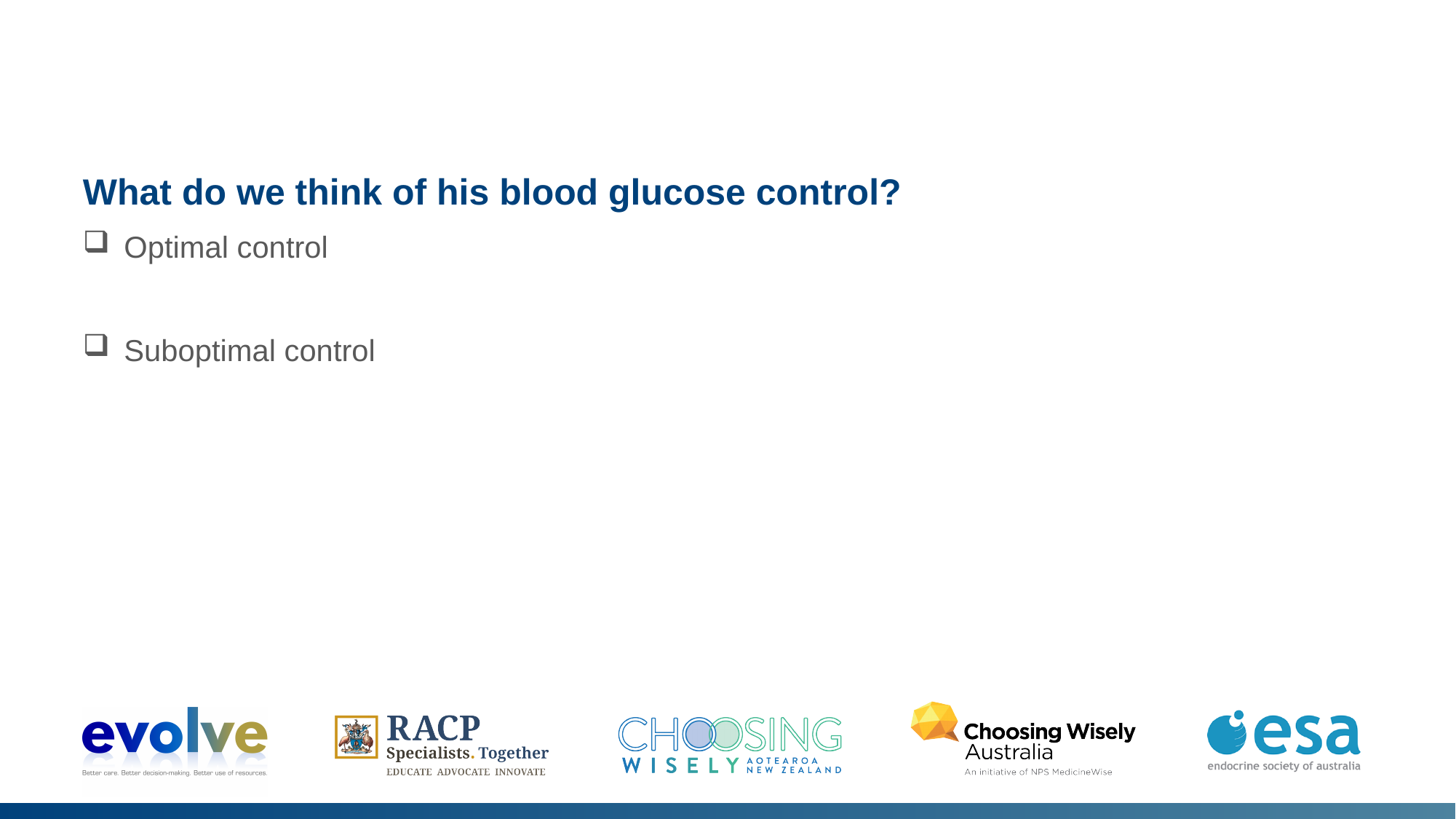

What do we think of his blood glucose control?
Optimal control

Suboptimal control